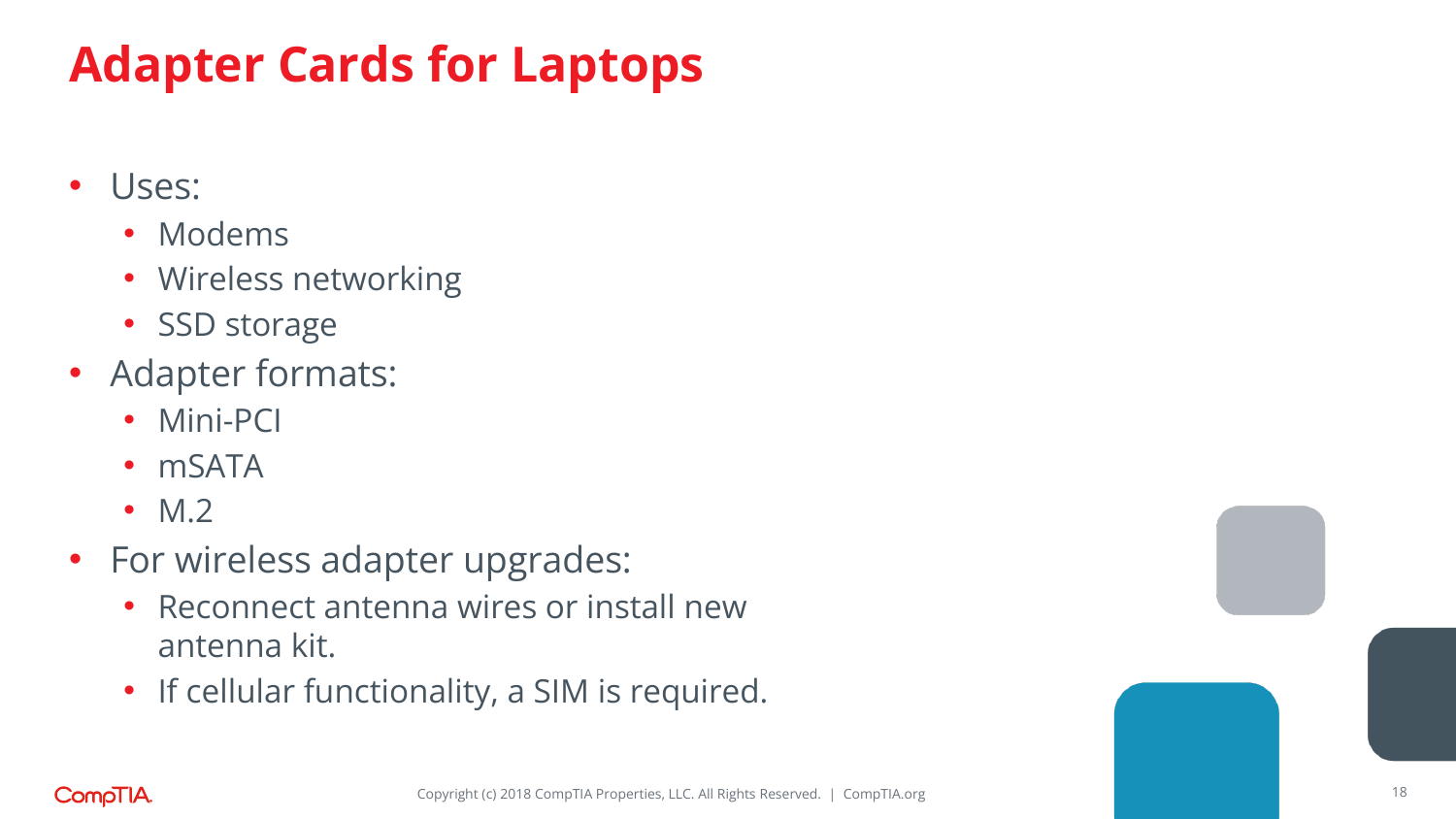

# Adapter Cards for Laptops
Uses:
Modems
Wireless networking
SSD storage
Adapter formats:
Mini-PCI
mSATA
M.2
For wireless adapter upgrades:
Reconnect antenna wires or install new
antenna kit.
If cellular functionality, a SIM is required.
18